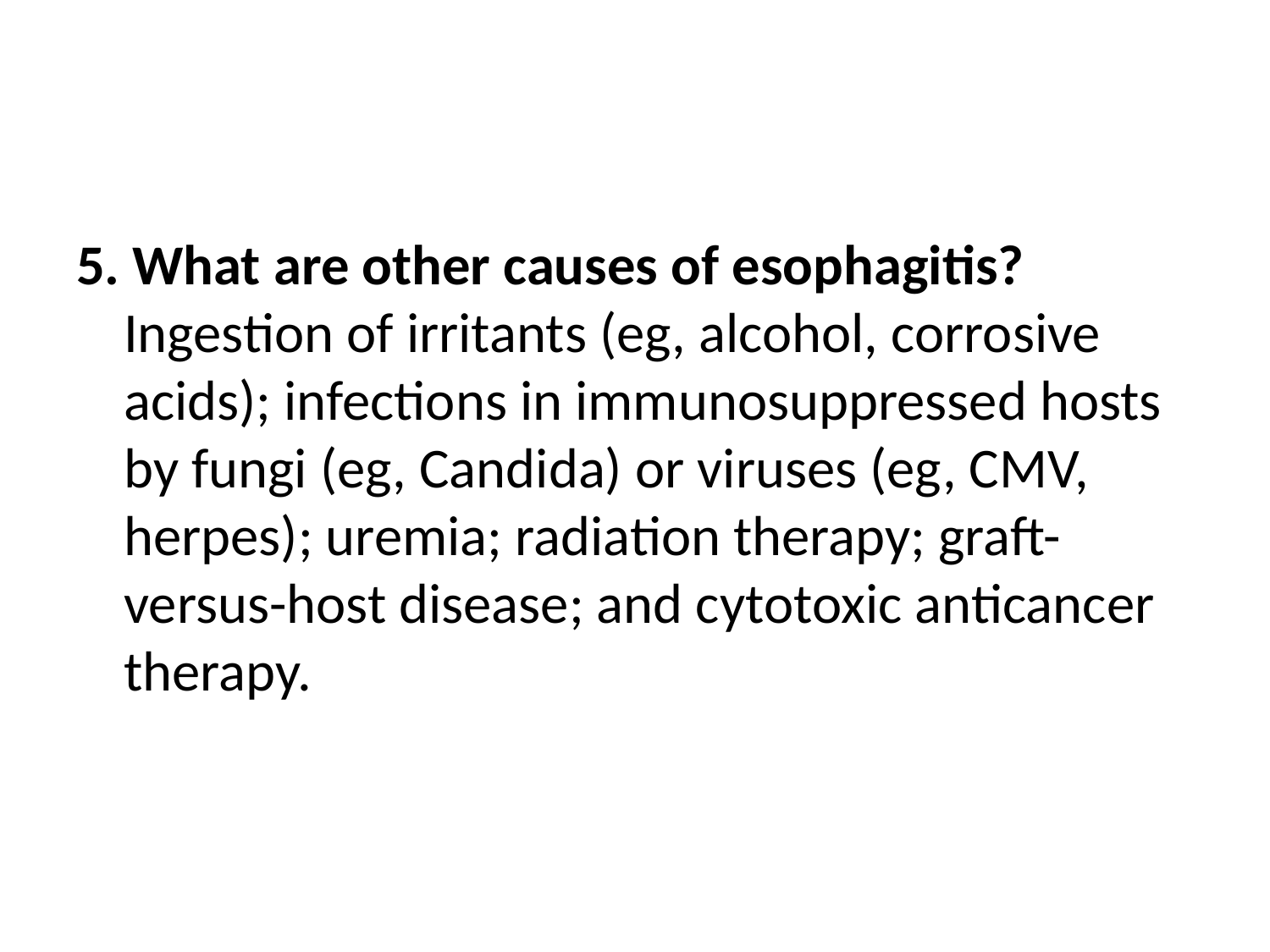

#
5. What are other causes of esophagitis? 
Ingestion of irritants (eg, alcohol, corrosive acids); infections in immunosuppressed hosts by fungi (eg, Candida) or viruses (eg, CMV, herpes); uremia; radiation therapy; graft-versus-host disease; and cytotoxic anticancer therapy.